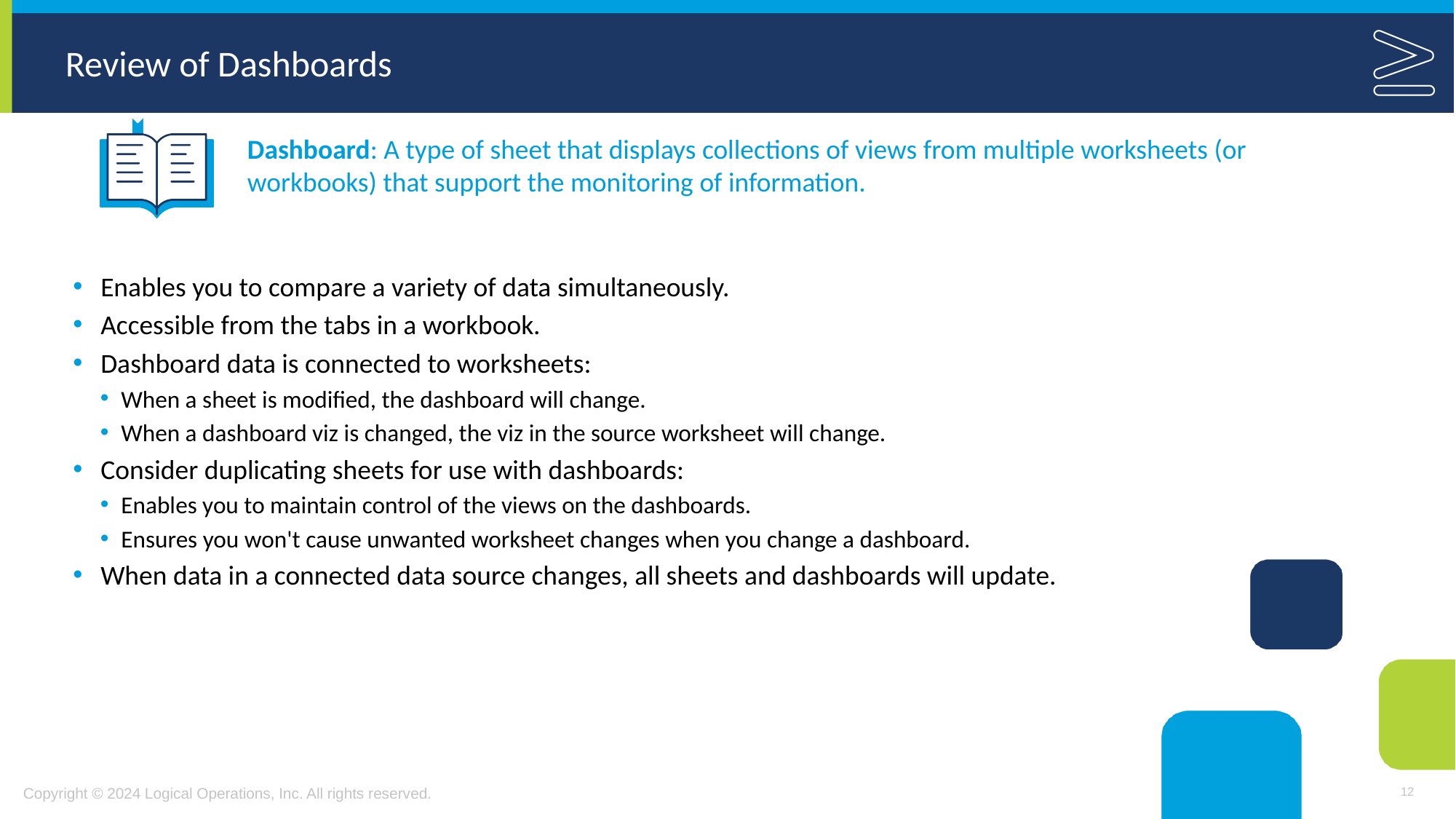

# Review of Dashboards
Dashboard: A type of sheet that displays collections of views from multiple worksheets (or workbooks) that support the monitoring of information.
Enables you to compare a variety of data simultaneously.
Accessible from the tabs in a workbook.
Dashboard data is connected to worksheets:
When a sheet is modified, the dashboard will change.
When a dashboard viz is changed, the viz in the source worksheet will change.
Consider duplicating sheets for use with dashboards:
Enables you to maintain control of the views on the dashboards.
Ensures you won't cause unwanted worksheet changes when you change a dashboard.
When data in a connected data source changes, all sheets and dashboards will update.

12